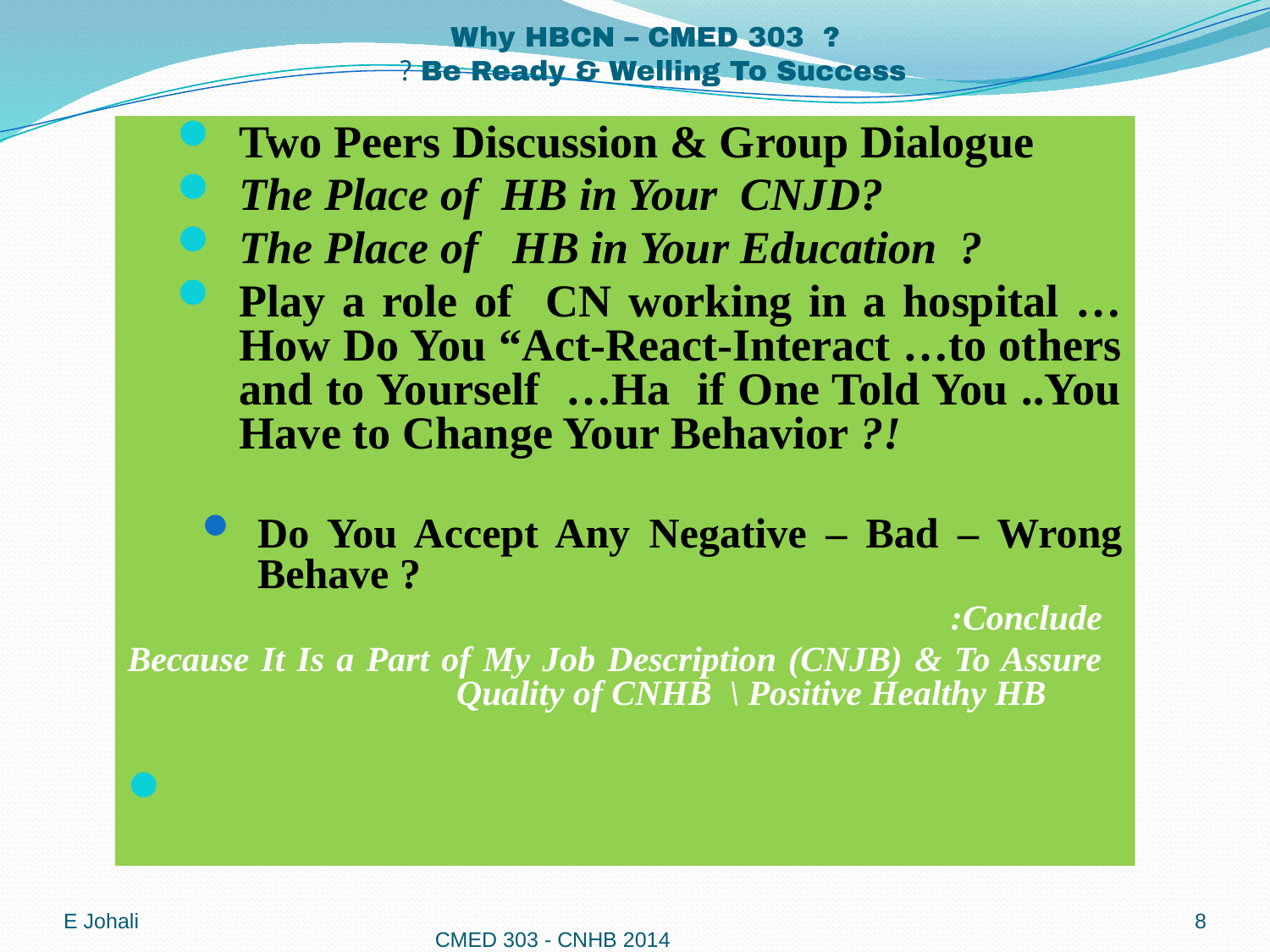

# Why HBCN – CMED 303  ? Be Ready & Welling To Success ?
Two Peers Discussion & Group Dialogue
The Place of  HB in Your  CNJD?
The Place of   HB in Your Education  ?
Play a role of  CN working in a hospital … How Do You “Act-React-Interact …to others and to Yourself  …Ha  if One Told You ..You Have to Change Your Behavior ?!

Do You Accept Any Negative – Bad – Wrong Behave ?
Conclude:
Because It Is a Part of My Job Description (CNJB) & To Assure Quality of CNHB  \ Positive Healthy HB

E Johali
8
CMED 303 - CNHB 2014